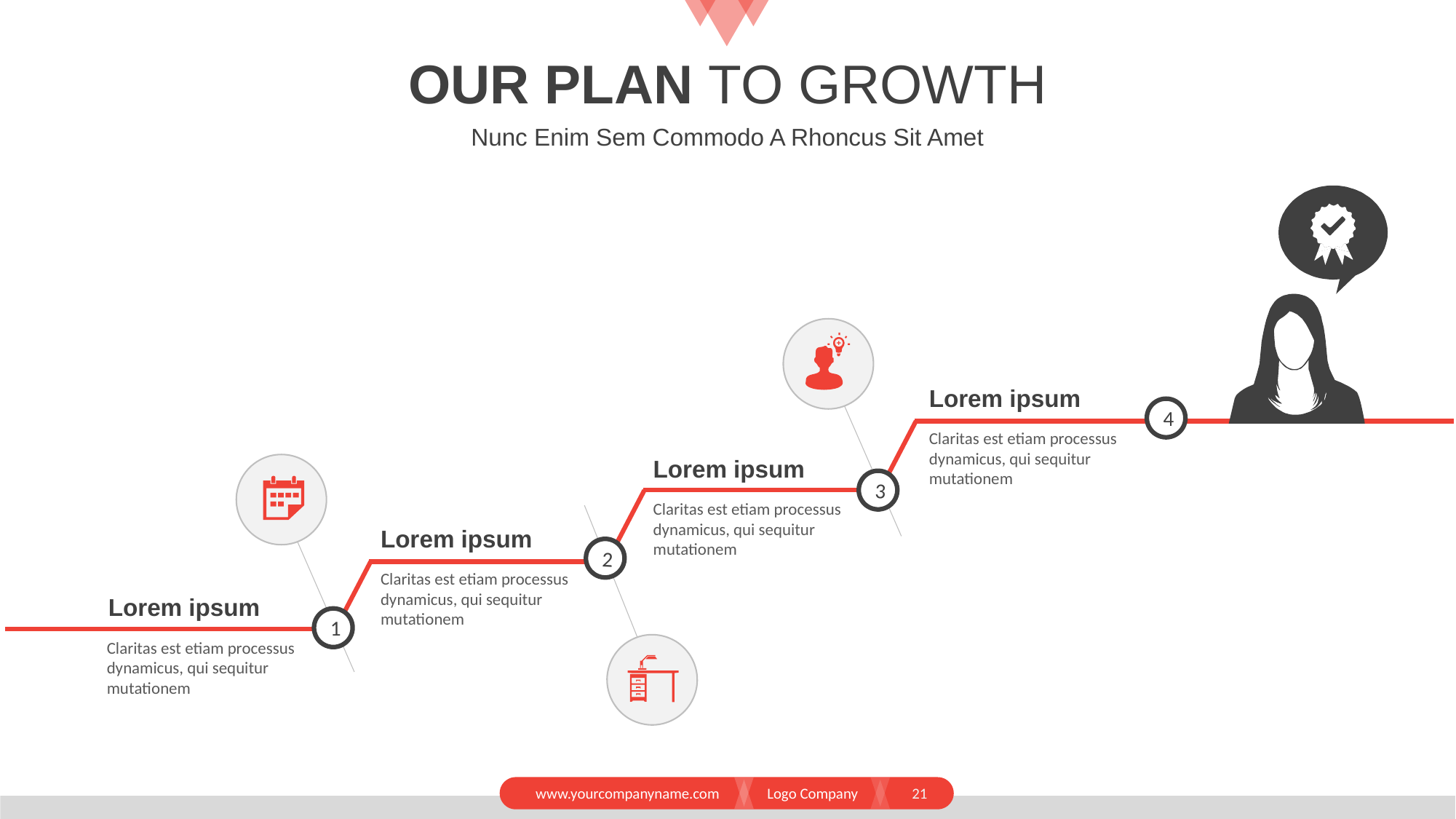

# OUR PLAN TO GROWTH
Nunc Enim Sem Commodo A Rhoncus Sit Amet

Lorem ipsum
4
Claritas est etiam processus dynamicus, qui sequitur mutationem
Lorem ipsum

3

Claritas est etiam processus dynamicus, qui sequitur mutationem
Lorem ipsum
2
Claritas est etiam processus dynamicus, qui sequitur mutationem
Lorem ipsum
1
Claritas est etiam processus dynamicus, qui sequitur mutationem

21